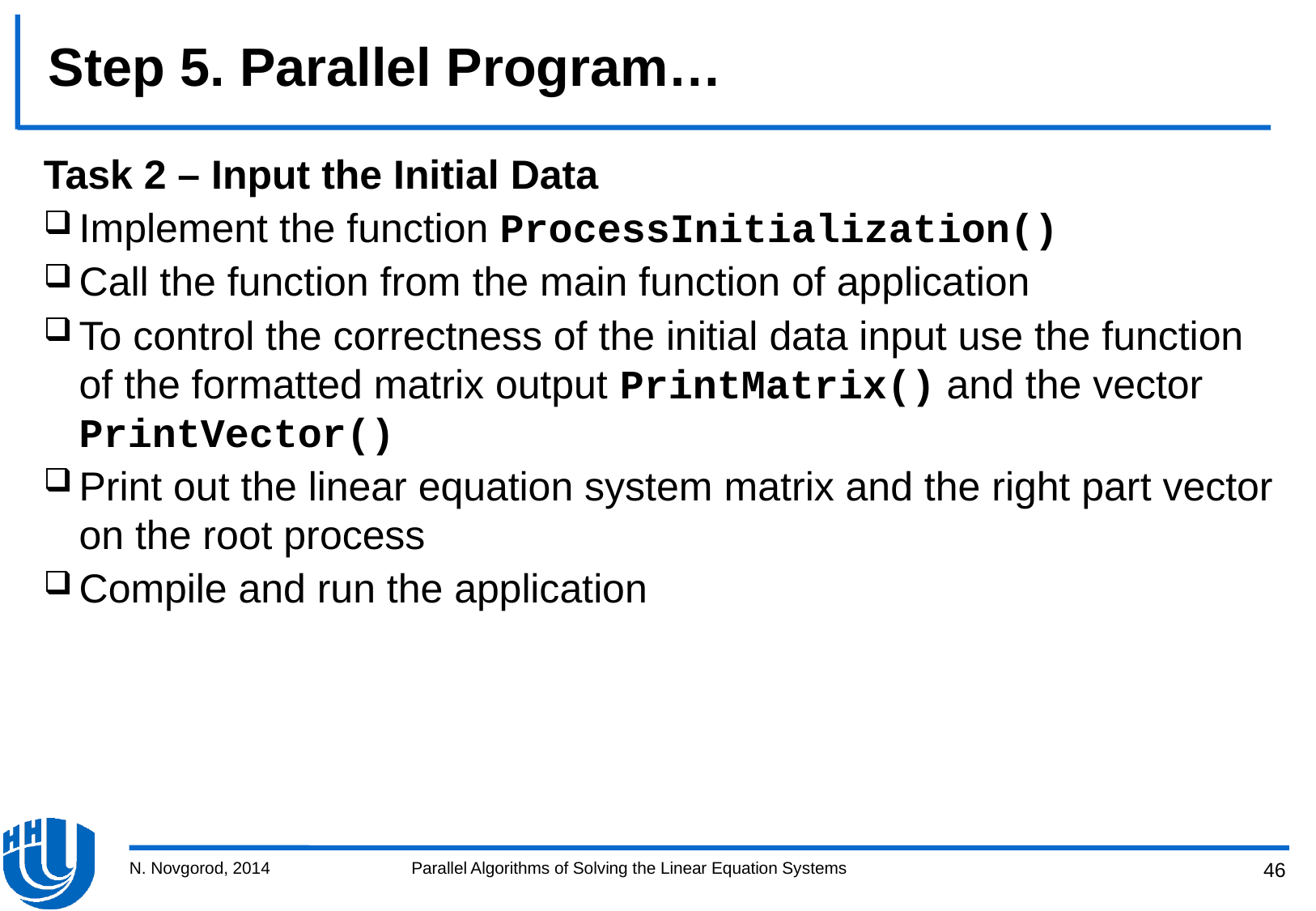

# Step 5. Parallel Program…
Task 2 – Input the Initial Data
Implement the function ProcessInitialization()
Call the function from the main function of application
To control the correctness of the initial data input use the function of the formatted matrix output PrintMatrix() and the vector PrintVector()
Print out the linear equation system matrix and the right part vector on the root process
Compile and run the application

N. Novgorod, 2014
Parallel Algorithms of Solving the Linear Equation Systems
46